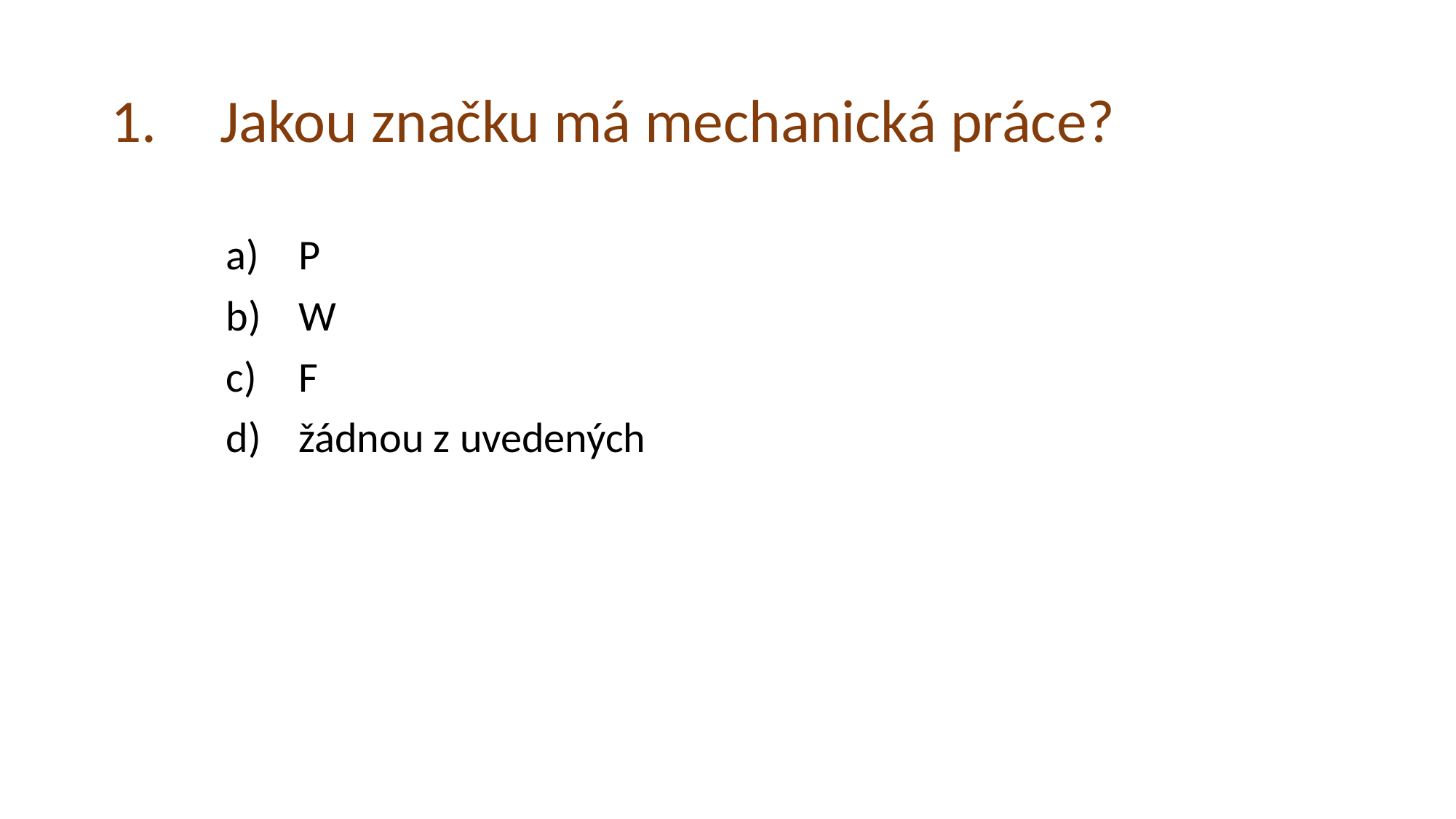

# 1. 	Jakou značku má mechanická práce?
P
W
F
žádnou z uvedených